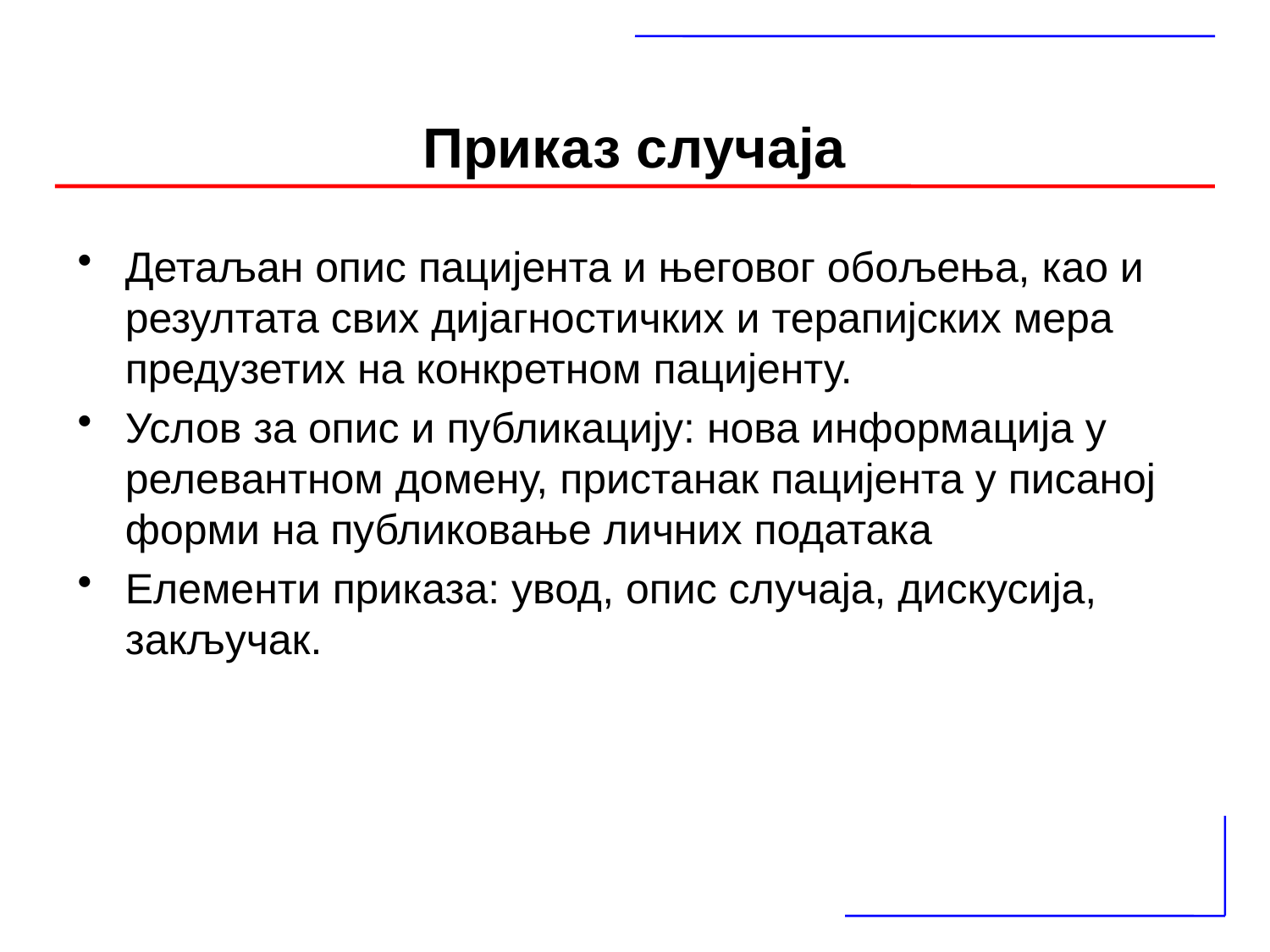

# Приказ случаја
Детаљан опис пацијента и његовог обољења, као и резултата свих дијагностичких и терапијских мера предузетих на конкретном пацијенту.
Услов за опис и публикацију: нова информација у релевантном домену, пристанак пацијента у писаној форми на публиковање личних података
Елементи приказа: увод, опис случаја, дискусија, закључак.